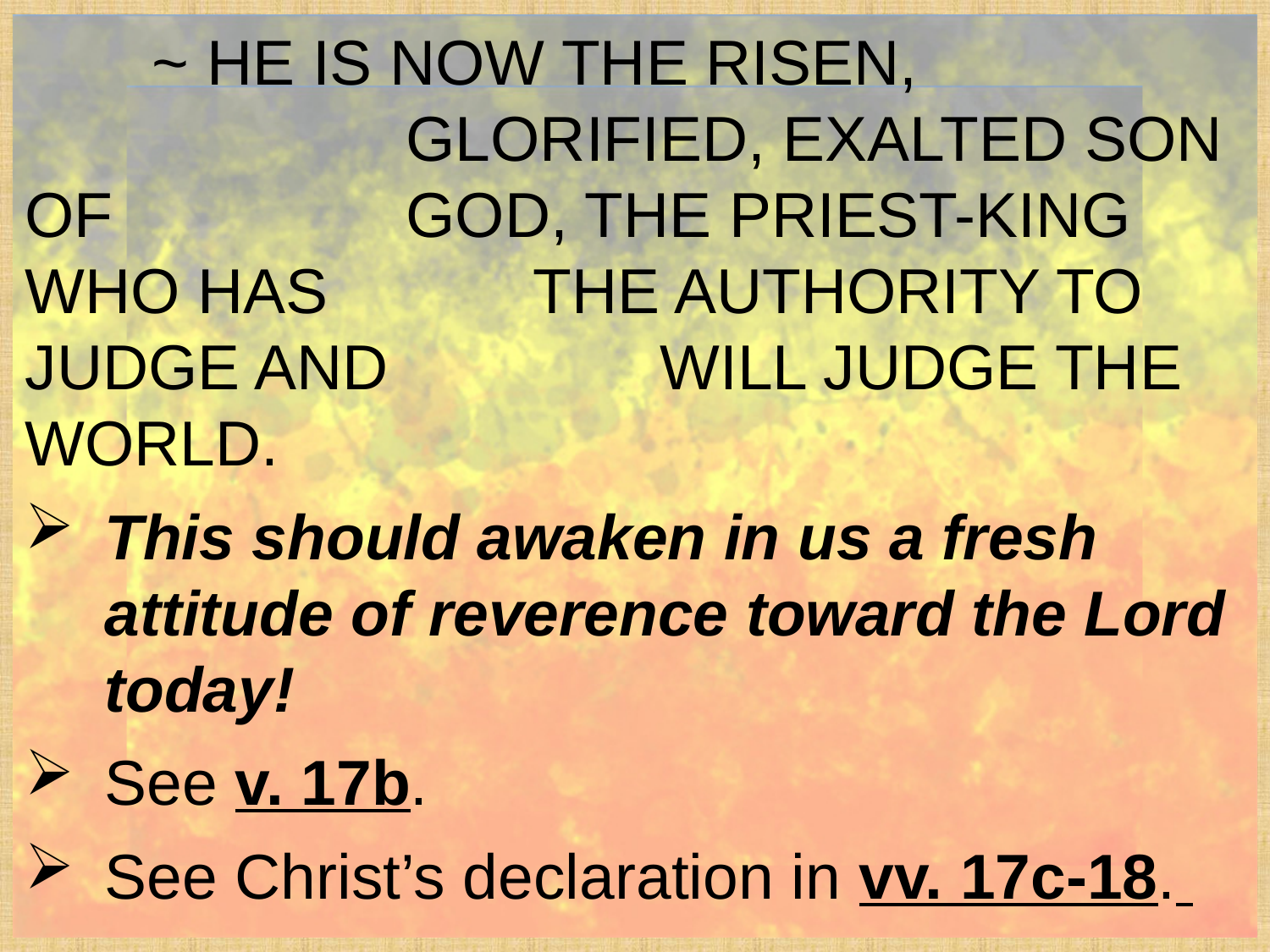

~ HE IS NOW THE RISEN, 					GLORIFIED, EXALTED SON OF 			GOD, THE PRIEST-KING WHO HAS 		THE AUTHORITY TO JUDGE AND 		WILL JUDGE THE WORLD.
This should awaken in us a fresh attitude of reverence toward the Lord today!
See v. 17b.
See Christ’s declaration in vv. 17c-18.